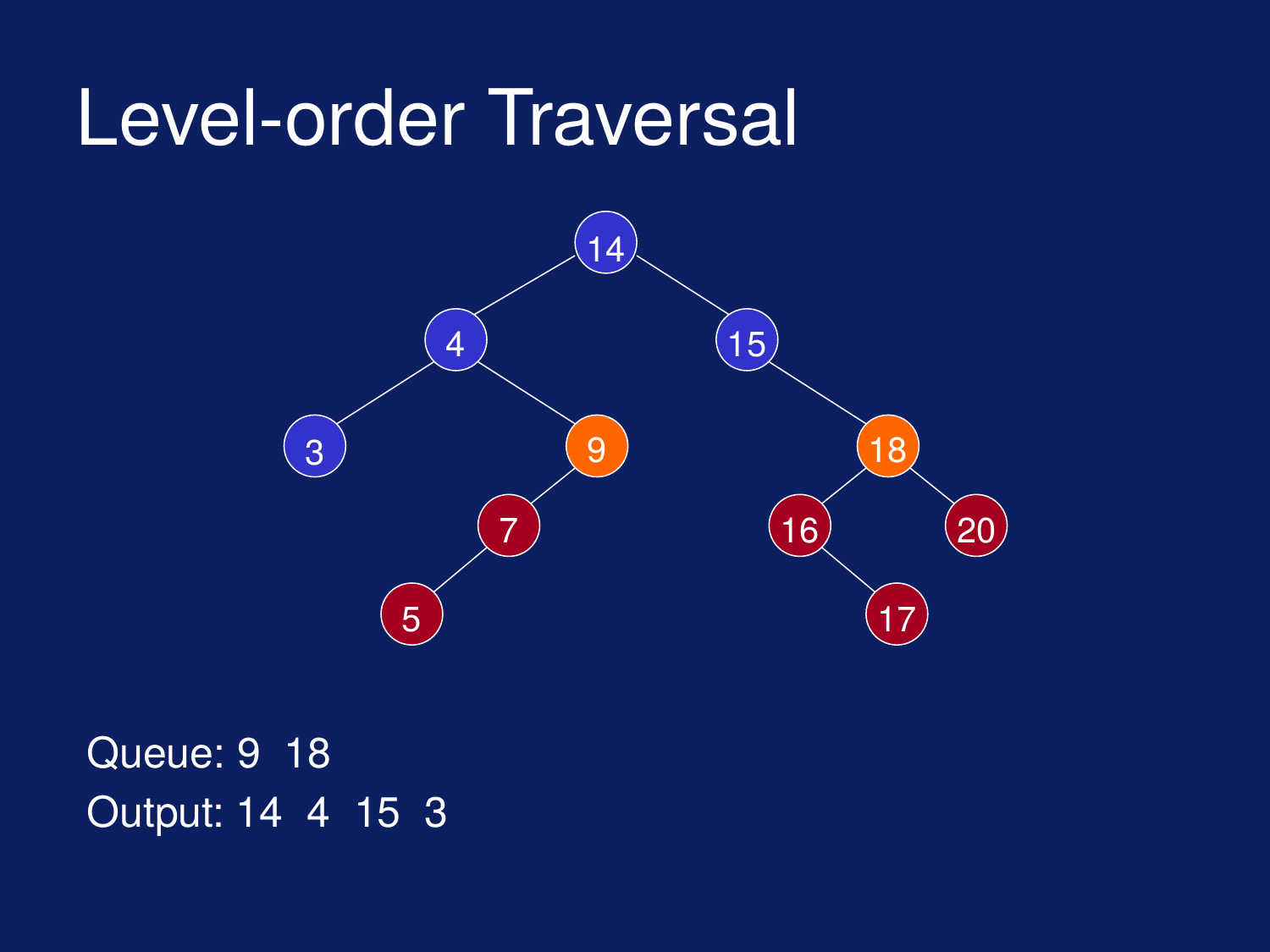

# Level-order Traversal

14

4
15

9
18
3

7
16
20

5
17
Queue: 9  18
Output: 14  4  15  3